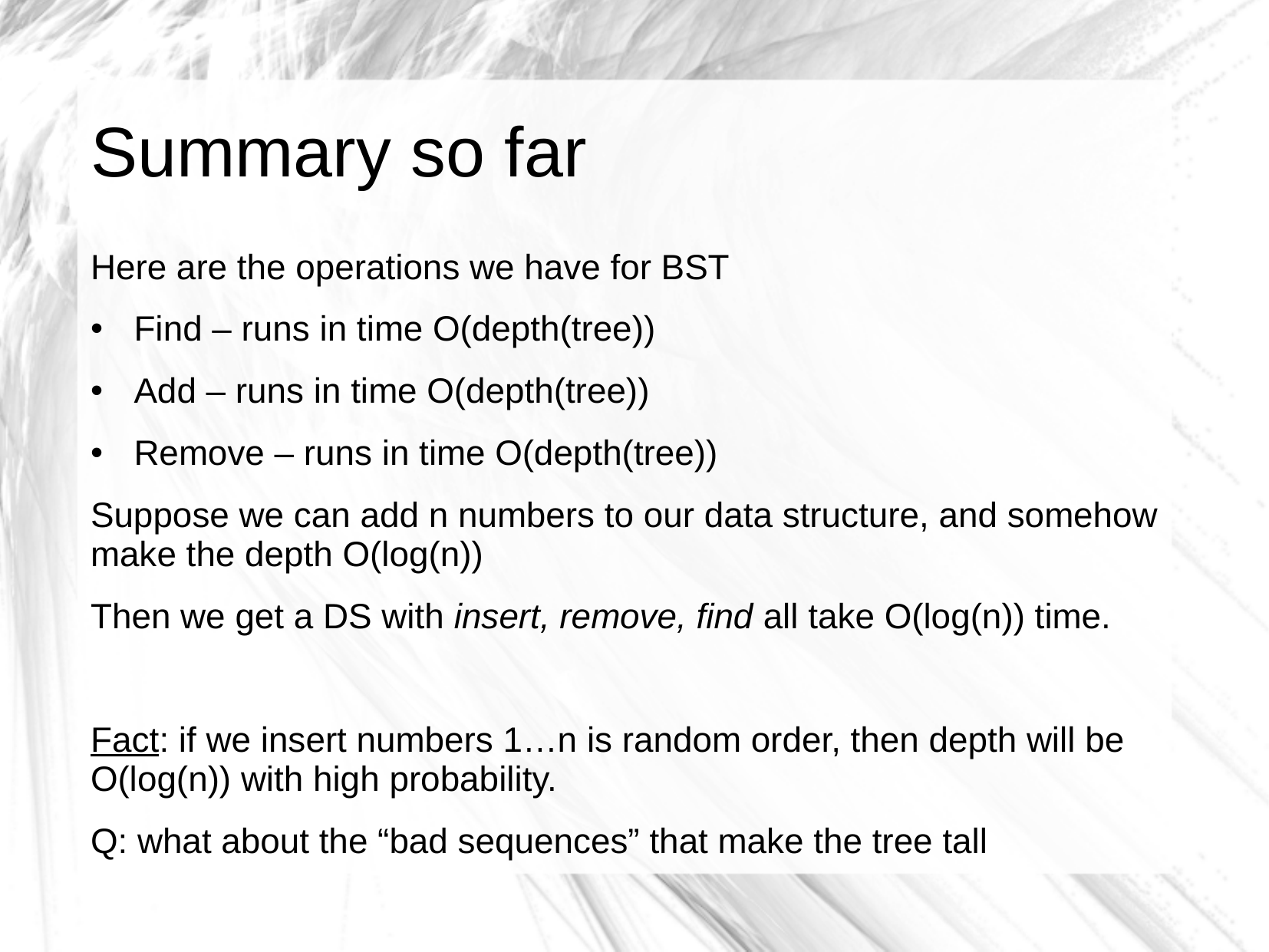

# Summary so far
Here are the operations we have for BST
Find – runs in time O(depth(tree))
Add – runs in time O(depth(tree))
Remove – runs in time O(depth(tree))
Suppose we can add n numbers to our data structure, and somehow make the depth O(log(n))
Then we get a DS with insert, remove, find all take O(log(n)) time.

Fact: if we insert numbers 1…n is random order, then depth will be O(log(n)) with high probability.
Q: what about the “bad sequences” that make the tree tall